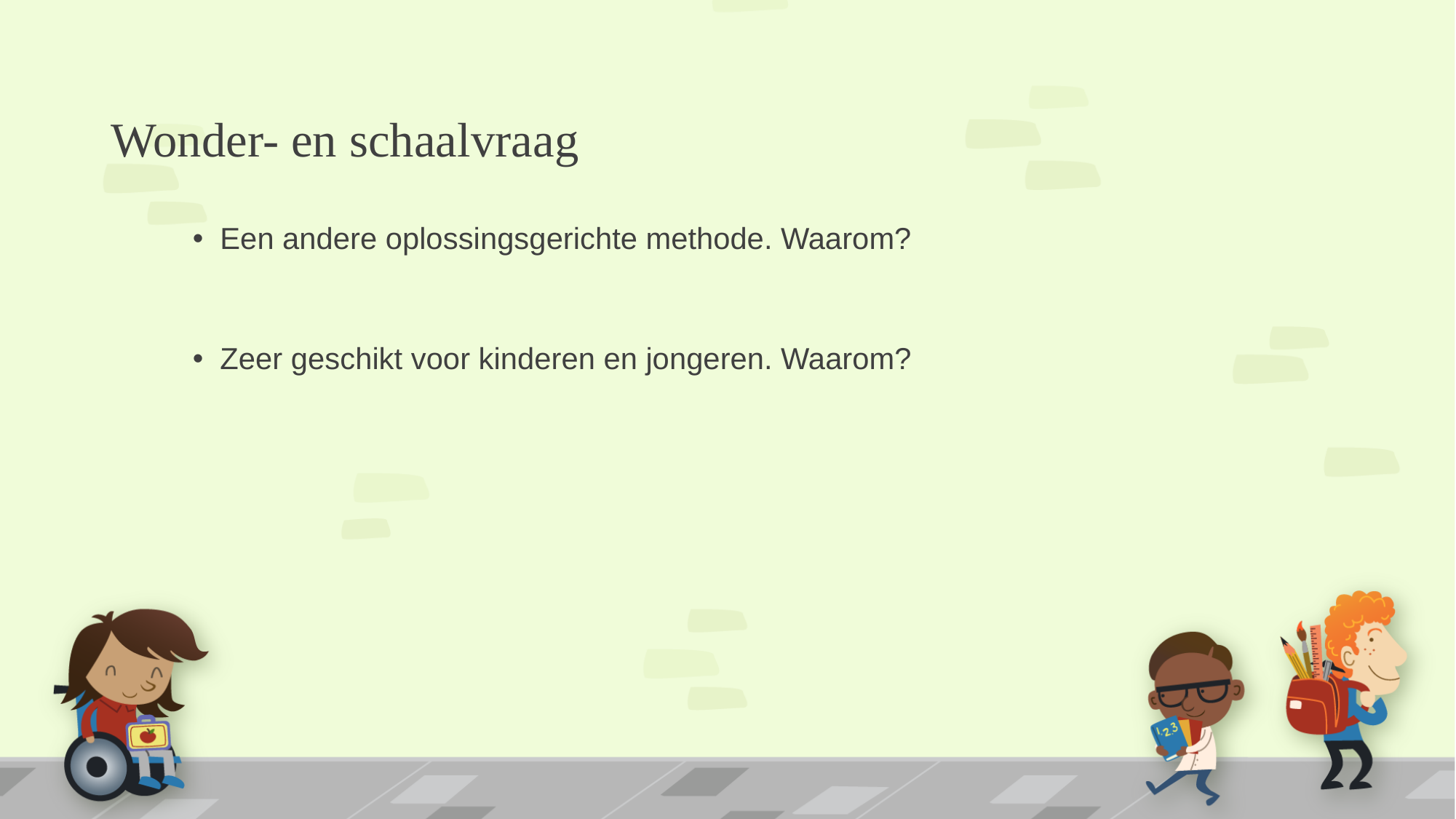

# Wonder- en schaalvraag
Een andere oplossingsgerichte methode. Waarom?

Zeer geschikt voor kinderen en jongeren. Waarom?